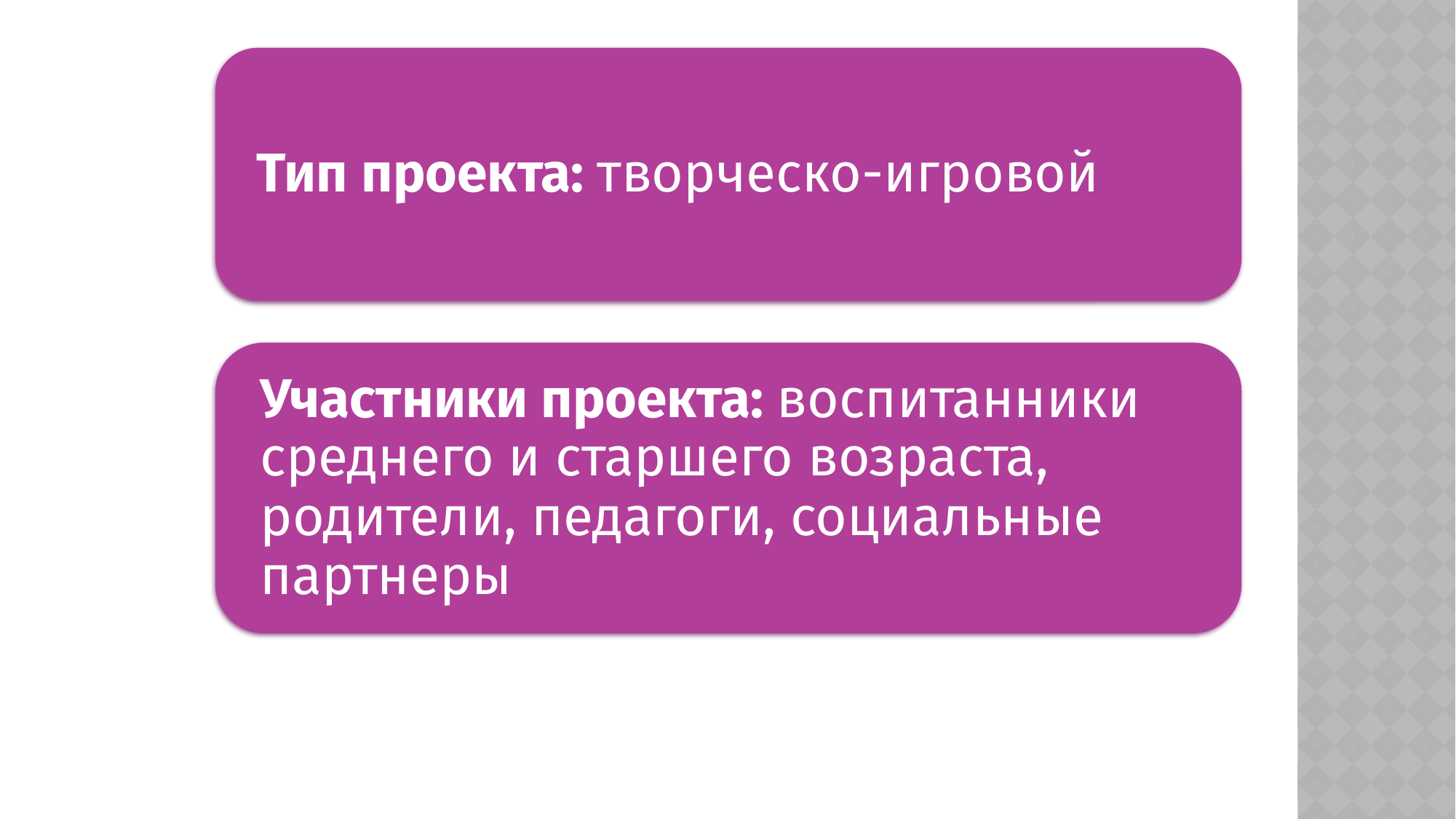

Тип проекта: творческо-игровой
Участники проекта: воспитанники среднего и старшего возраста, родители, педагоги, социальные партнеры